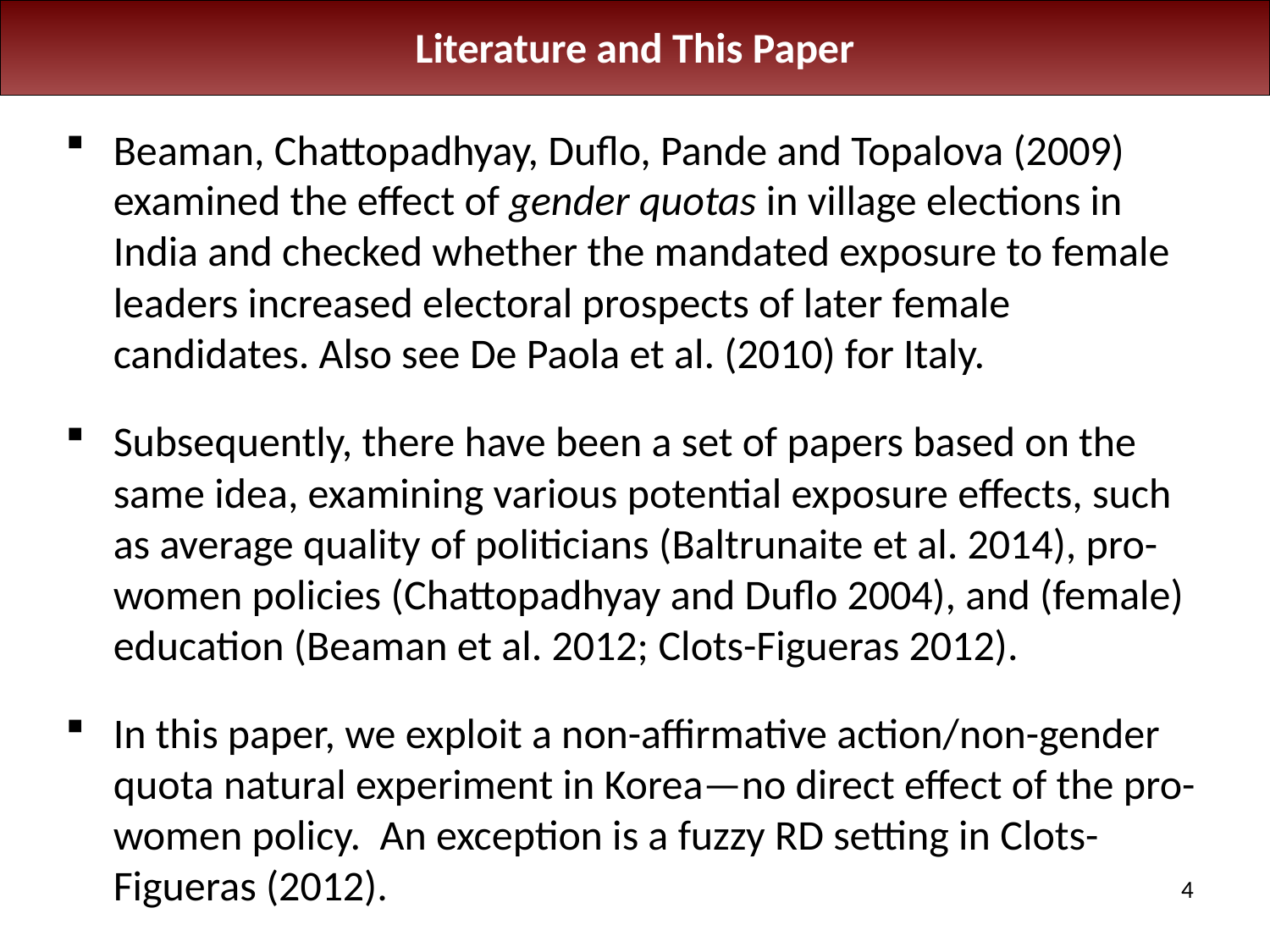

Literature and This Paper
Beaman, Chattopadhyay, Duflo, Pande and Topalova (2009) examined the effect of gender quotas in village elections in India and checked whether the mandated exposure to female leaders increased electoral prospects of later female candidates. Also see De Paola et al. (2010) for Italy.

Subsequently, there have been a set of papers based on the same idea, examining various potential exposure effects, such as average quality of politicians (Baltrunaite et al. 2014), pro-women policies (Chattopadhyay and Duflo 2004), and (female) education (Beaman et al. 2012; Clots-Figueras 2012).

In this paper, we exploit a non-affirmative action/non-gender quota natural experiment in Korea—no direct effect of the pro-women policy.  An exception is a fuzzy RD setting in Clots-Figueras (2012).
4